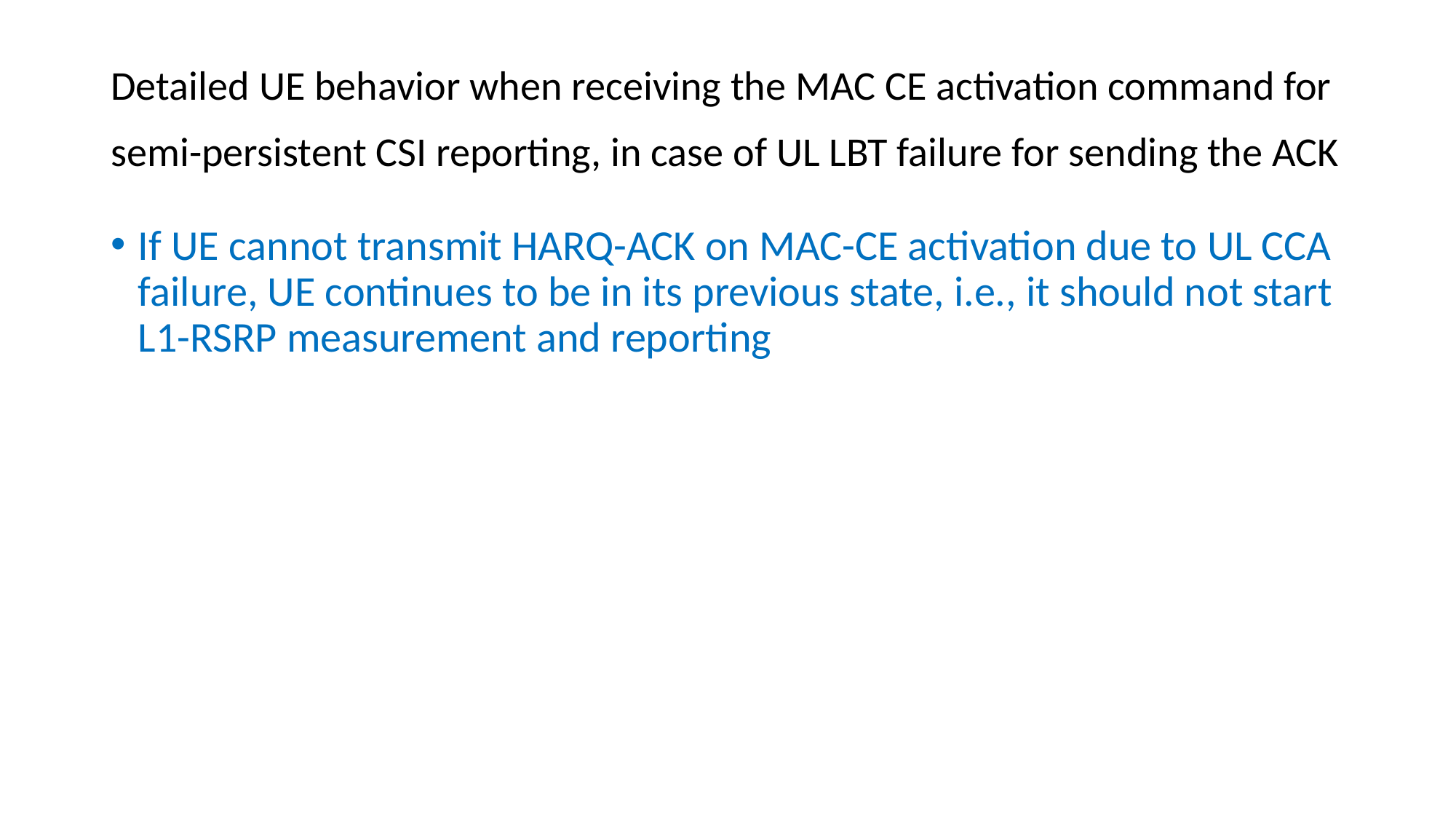

# Detailed UE behavior when receiving the MAC CE activation command for semi-persistent CSI reporting, in case of UL LBT failure for sending the ACK
If UE cannot transmit HARQ-ACK on MAC-CE activation due to UL CCA failure, UE continues to be in its previous state, i.e., it should not start L1-RSRP measurement and reporting